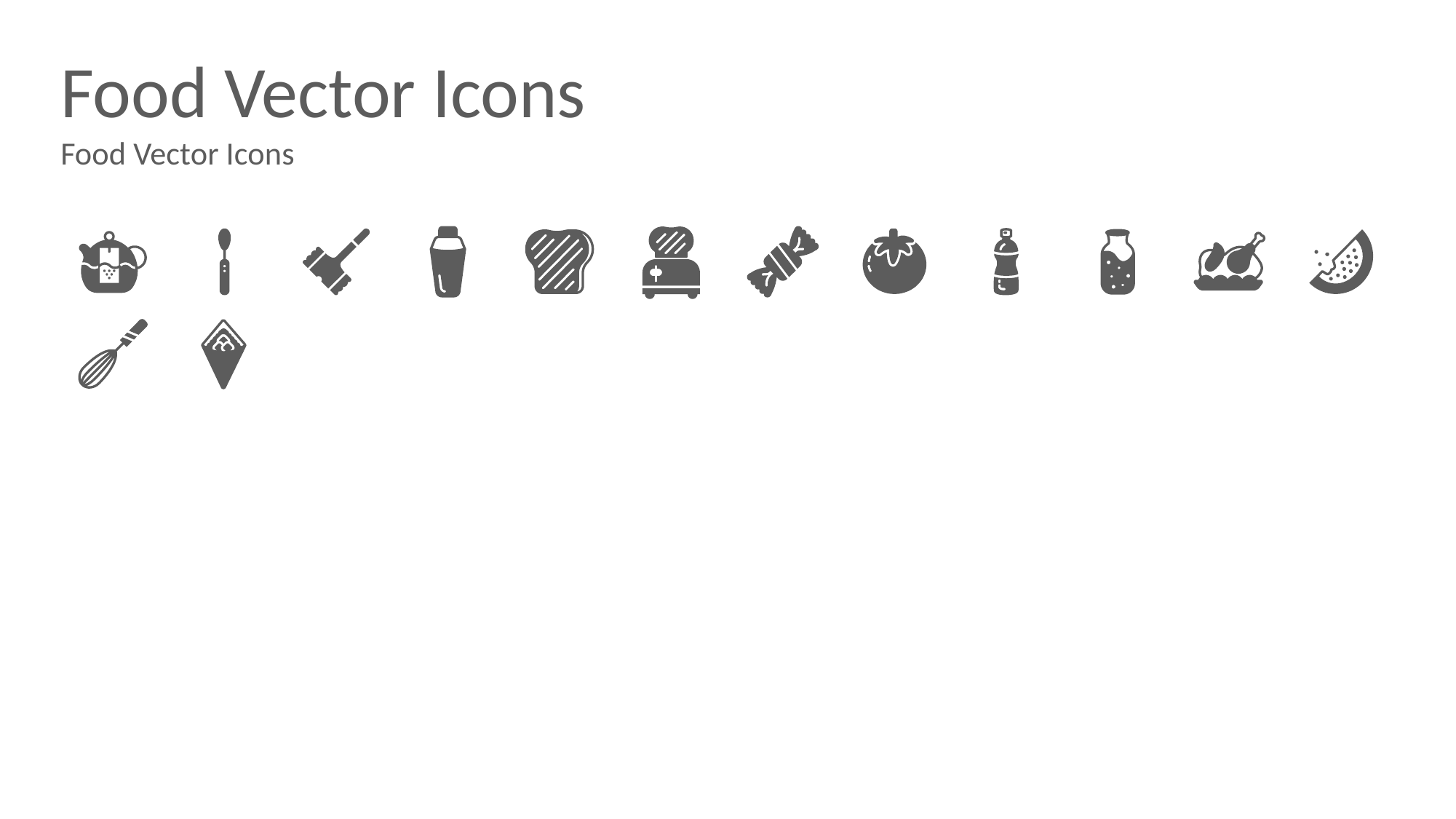

# Food Vector Icons
Food Vector Icons